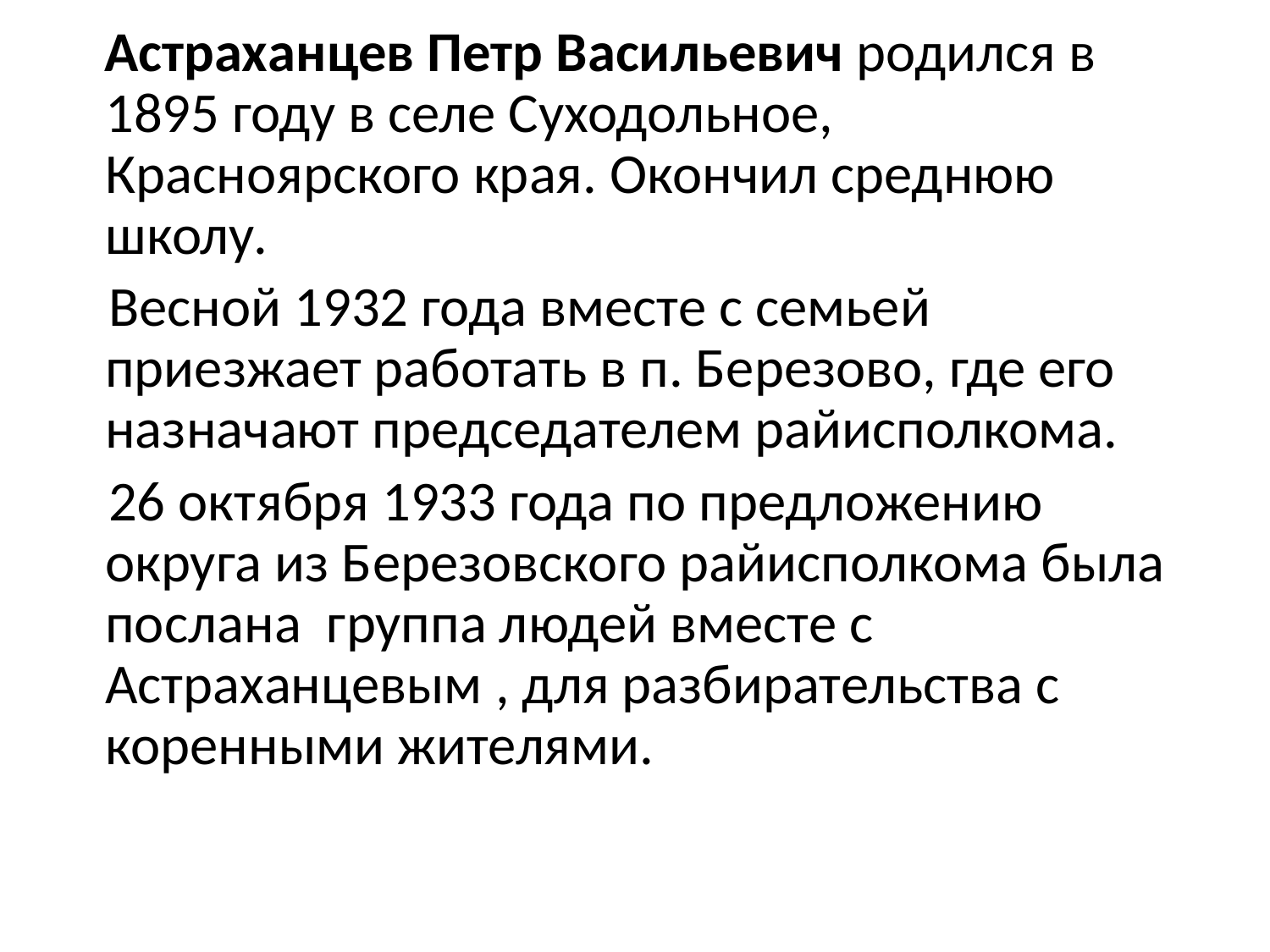

Астраханцев Петр Васильевич родился в 1895 году в селе Суходольное, Красноярского края. Окончил среднюю школу.
    Весной 1932 года вместе с семьей приезжает работать в п. Березово, где его  назначают председателем райисполкома.
    26 октября 1933 года по предложению округа из Березовского райисполкома была послана  группа людей вместе с Астраханцевым , для разбирательства с коренными жителями.